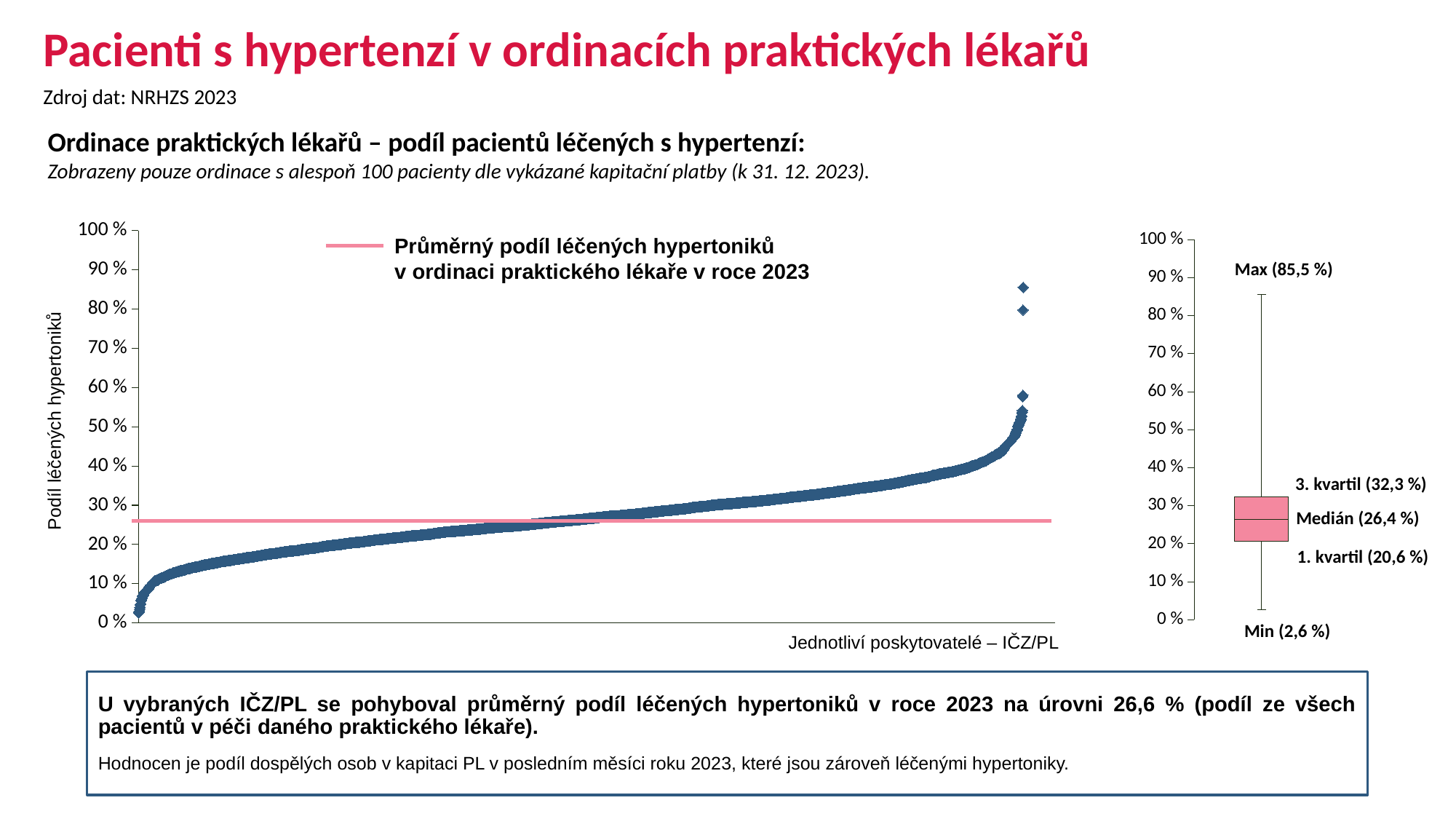

# Pacienti s hypertenzí v ordinacích praktických lékařů
Zdroj dat: NRHZS 2023
Ordinace praktických lékařů – podíl pacientů léčených s hypertenzí:
Zobrazeny pouze ordinace s alespoň 100 pacienty dle vykázané kapitační platby (k 31. 12. 2023).

### Chart

| Category | Podíl léčených hypertoniků |
|---|---|

### Chart

| Category |  |  |  |  |  |
|---|---|---|---|---|---|
| Sloupec1 | 0.0258969517129754 | 0.1799819157406776 | 0.05768459868362799 | 0.059394174541021805 | 0.5321148230898122 |
Průměrný podíl léčených hypertoniků
v ordinaci praktického lékaře v roce 2023
Max (85,5 %)
Podíl léčených hypertoniků
3. kvartil (32,3 %)
Medián (26,4 %)
1. kvartil (20,6 %)
Min (2,6 %)
Jednotliví poskytovatelé – IČZ/PL
U vybraných IČZ/PL se pohyboval průměrný podíl léčených hypertoniků v roce 2023 na úrovni 26,6 % (podíl ze všech pacientů v péči daného praktického lékaře).
Hodnocen je podíl dospělých osob v kapitaci PL v posledním měsíci roku 2023, které jsou zároveň léčenými hypertoniky.